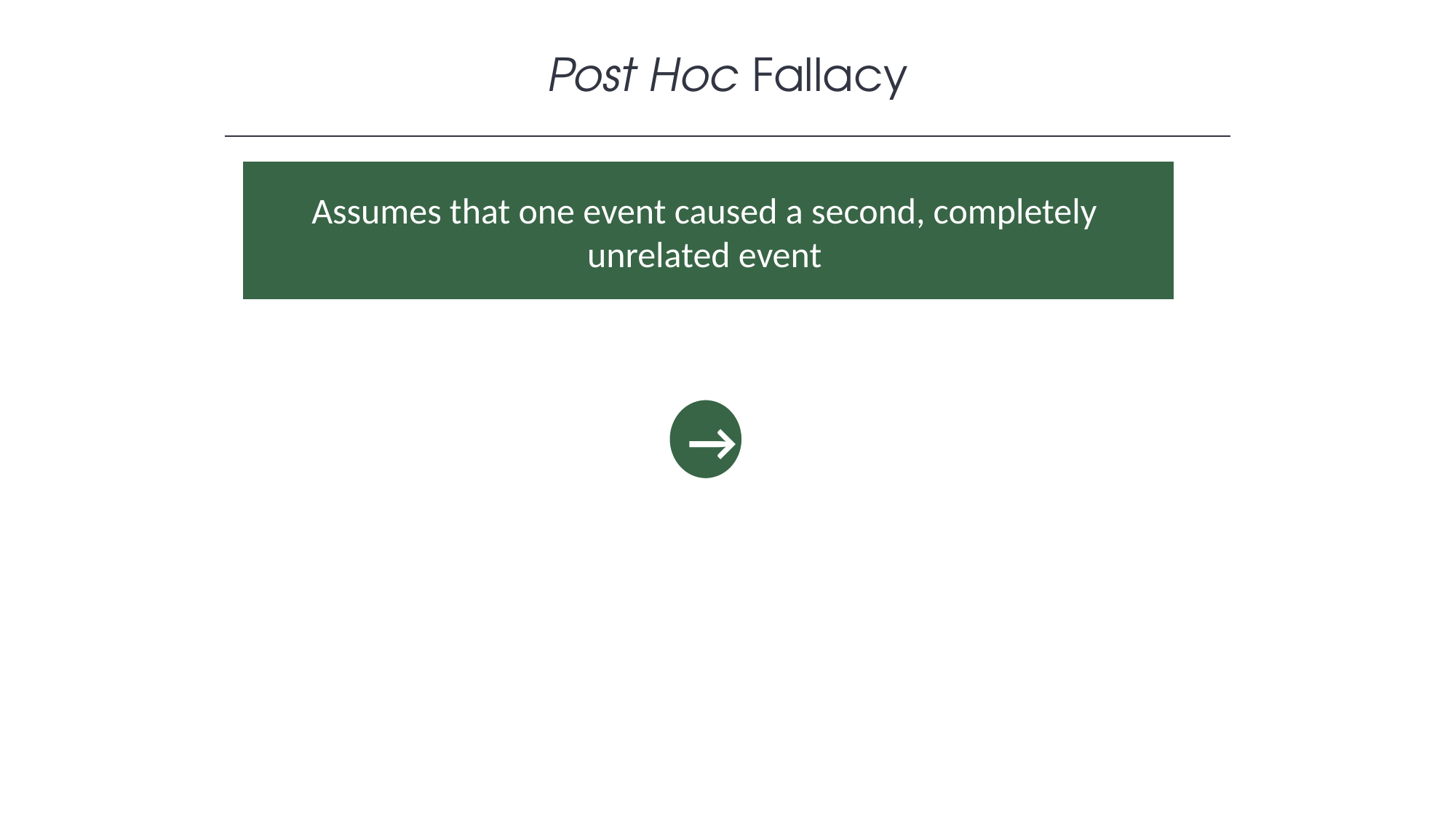

Post Hoc Fallacy
HAWKES LEARNING

Assumes that one event caused a second, completely unrelated event
Every time they wore their red shirt something good happened…

so the shirt must be good luck.
→